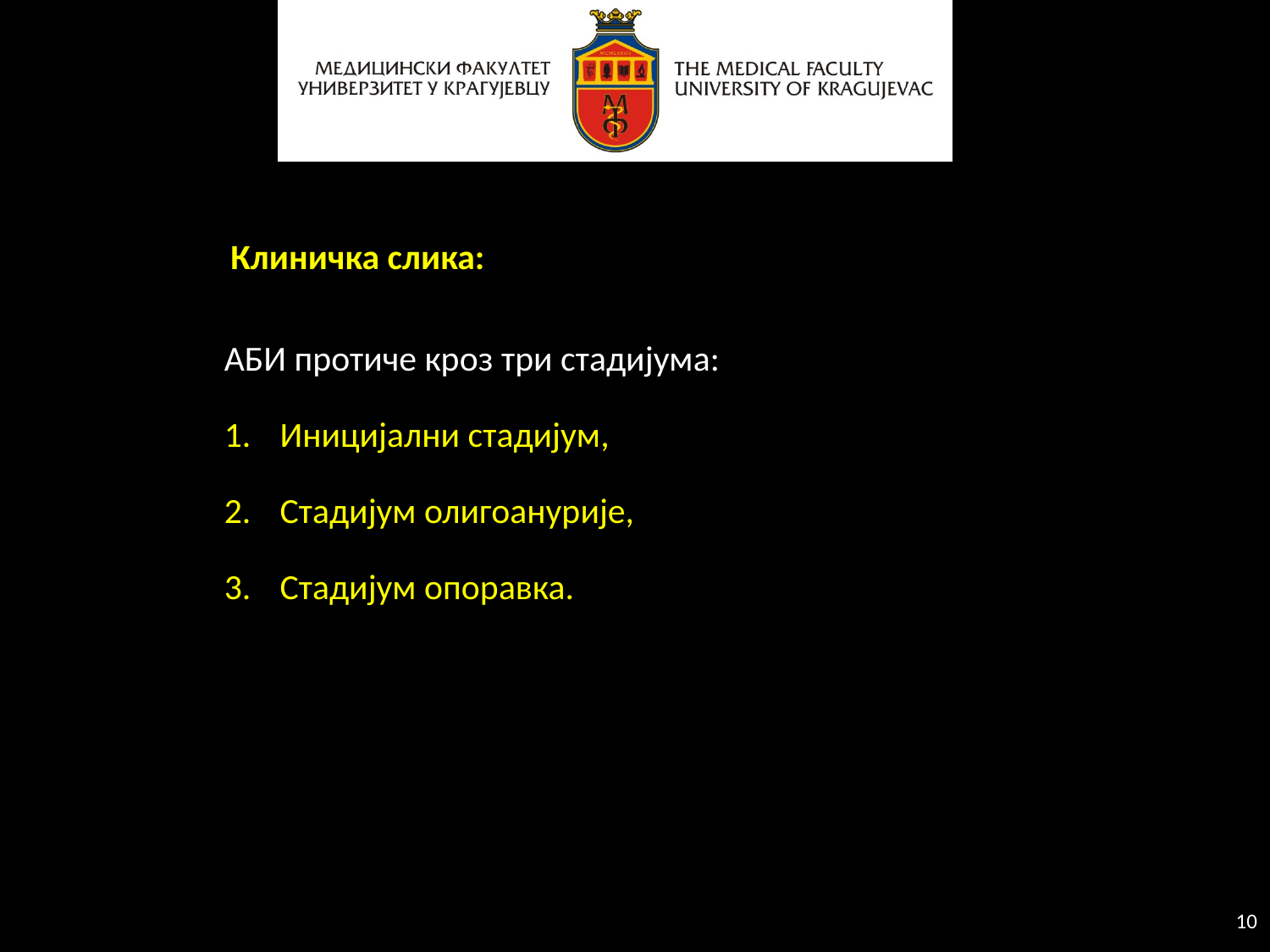

Клиничка слика:
АБИ протиче кроз три стадијума:
 Иницијални стадијум,
 Стадијум олигоанурије,
 Стадијум опоравка.
10